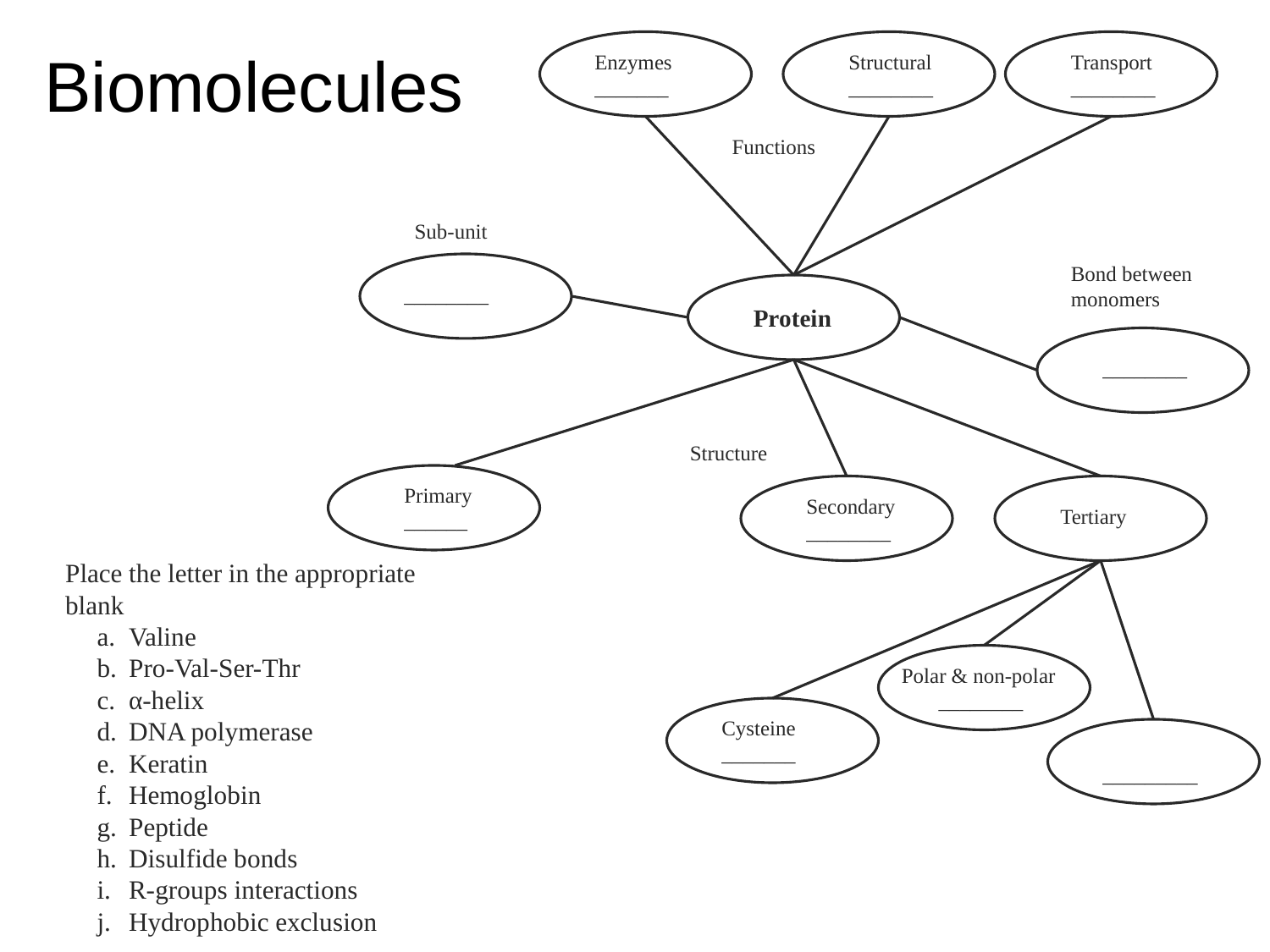

Enzymes
_______
Structural
________
Transport
________
Functions
Sub-unit

Bond between monomers
________

Protein

________
Structure
Primary
______

Secondary
________
Tertiary

Polar & non-polar
       ________

Cysteine
_______

_________

Biomolecules
	Place the letter in the appropriate blank
Valine
Pro-Val-Ser-Thr
α-helix
DNA polymerase
Keratin
Hemoglobin
Peptide
Disulfide bonds
R-groups interactions
Hydrophobic exclusion